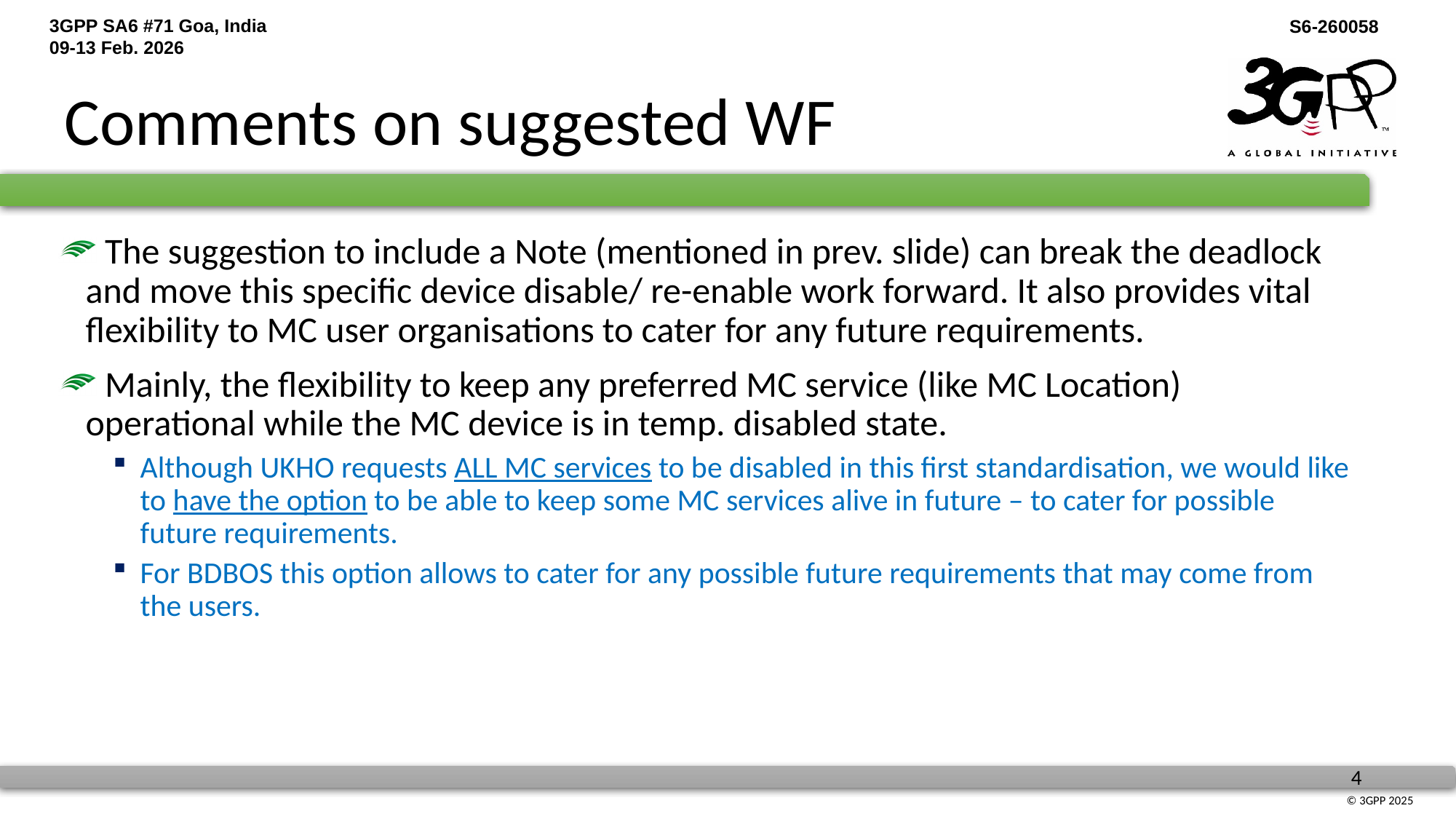

# Comments on suggested WF
 The suggestion to include a Note (mentioned in prev. slide) can break the deadlock and move this specific device disable/ re-enable work forward. It also provides vital flexibility to MC user organisations to cater for any future requirements.
 Mainly, the flexibility to keep any preferred MC service (like MC Location) operational while the MC device is in temp. disabled state.
Although UKHO requests ALL MC services to be disabled in this first standardisation, we would like to have the option to be able to keep some MC services alive in future – to cater for possible future requirements.
For BDBOS this option allows to cater for any possible future requirements that may come from the users.